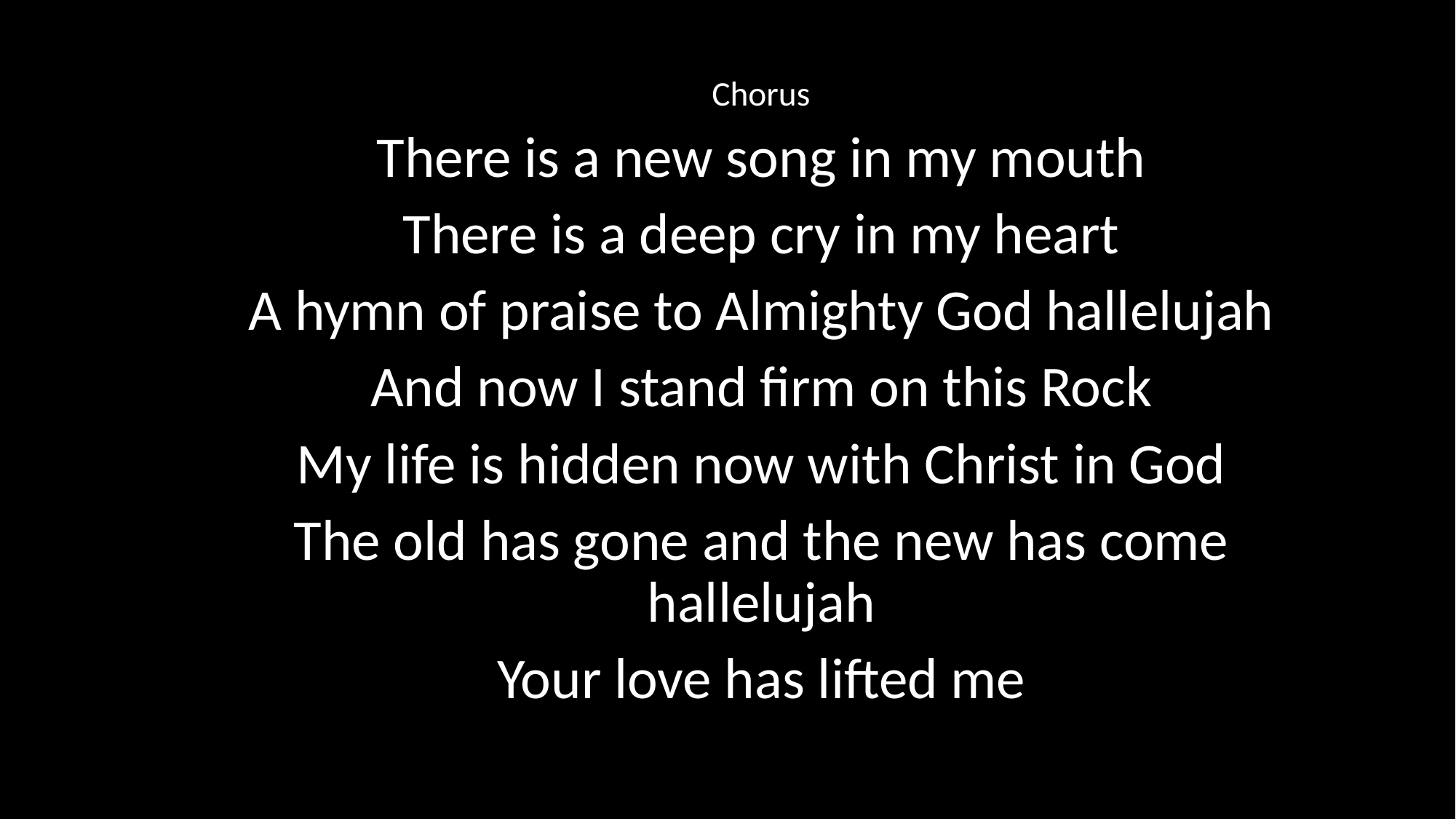

Chorus
There is a new song in my mouth
There is a deep cry in my heart
A hymn of praise to Almighty God hallelujah
And now I stand firm on this Rock
My life is hidden now with Christ in God
The old has gone and the new has come hallelujah
Your love has lifted me